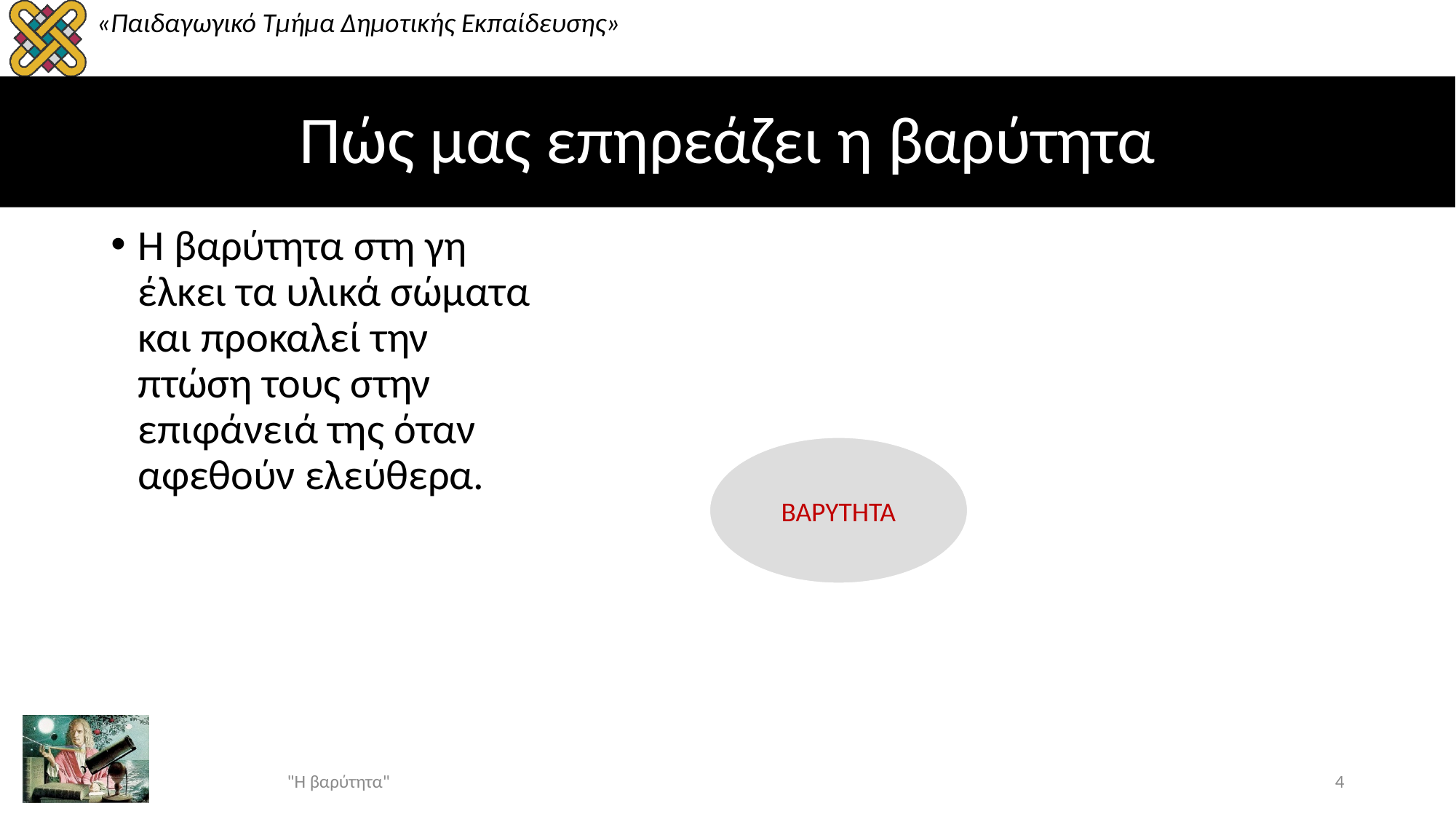

# Πώς μας επηρεάζει η βαρύτητα
Η βαρύτητα στη γη έλκει τα υλικά σώματα και προκαλεί την πτώση τους στην επιφάνειά της όταν αφεθούν ελεύθερα.

ΒΑΡΥΤΗΤΑ

"Η βαρύτητα"
4